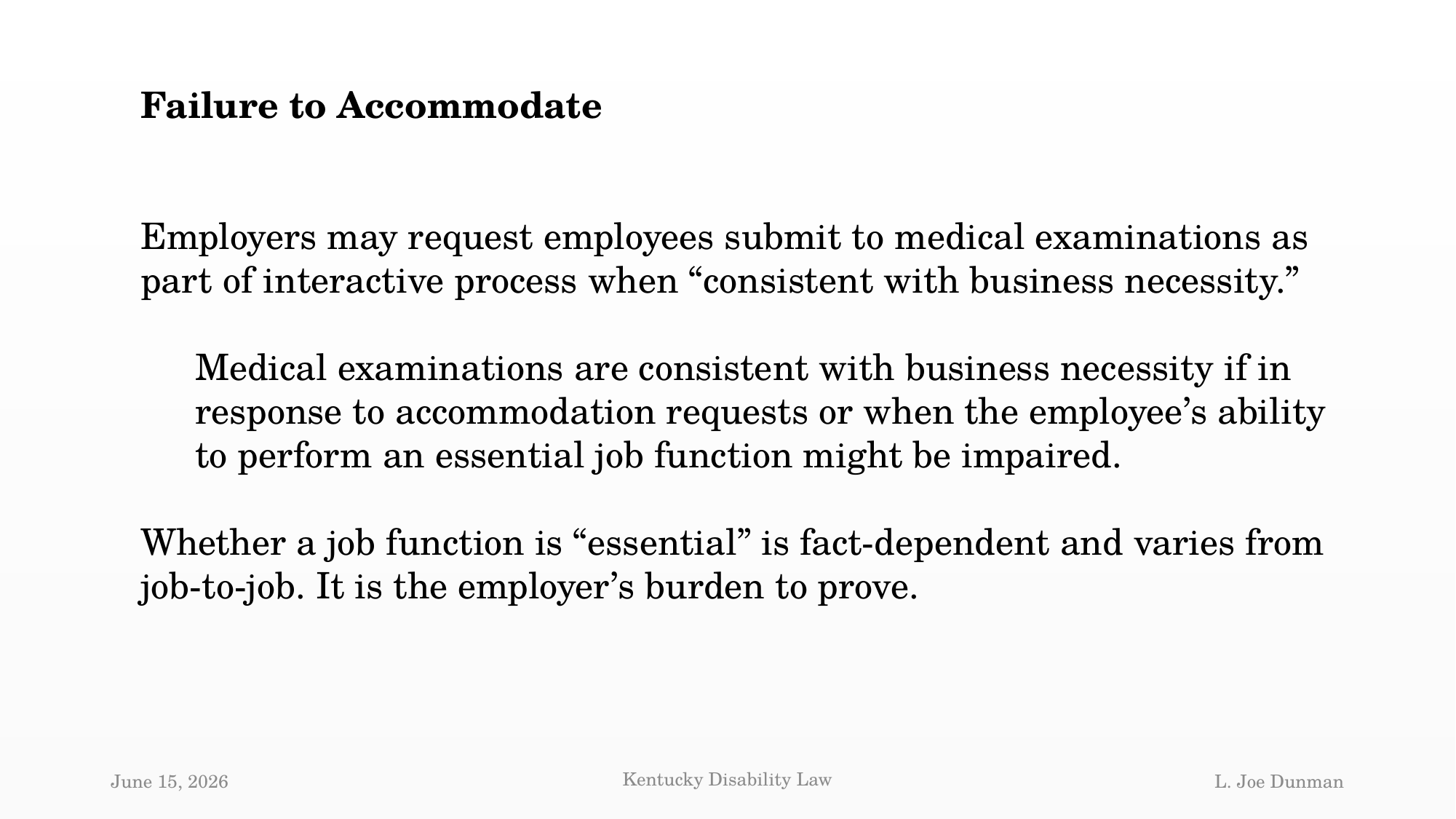

Failure to Accommodate

Employers may request employees submit to medical examinations as part of interactive process when “consistent with business necessity.”

Medical examinations are consistent with business necessity if in response to accommodation requests or when the employee’s ability to perform an essential job function might be impaired.

Whether a job function is “essential” is fact-dependent and varies from job-to-job. It is the employer’s burden to prove.
June 15, 2026
Kentucky Disability Law
L. Joe Dunman